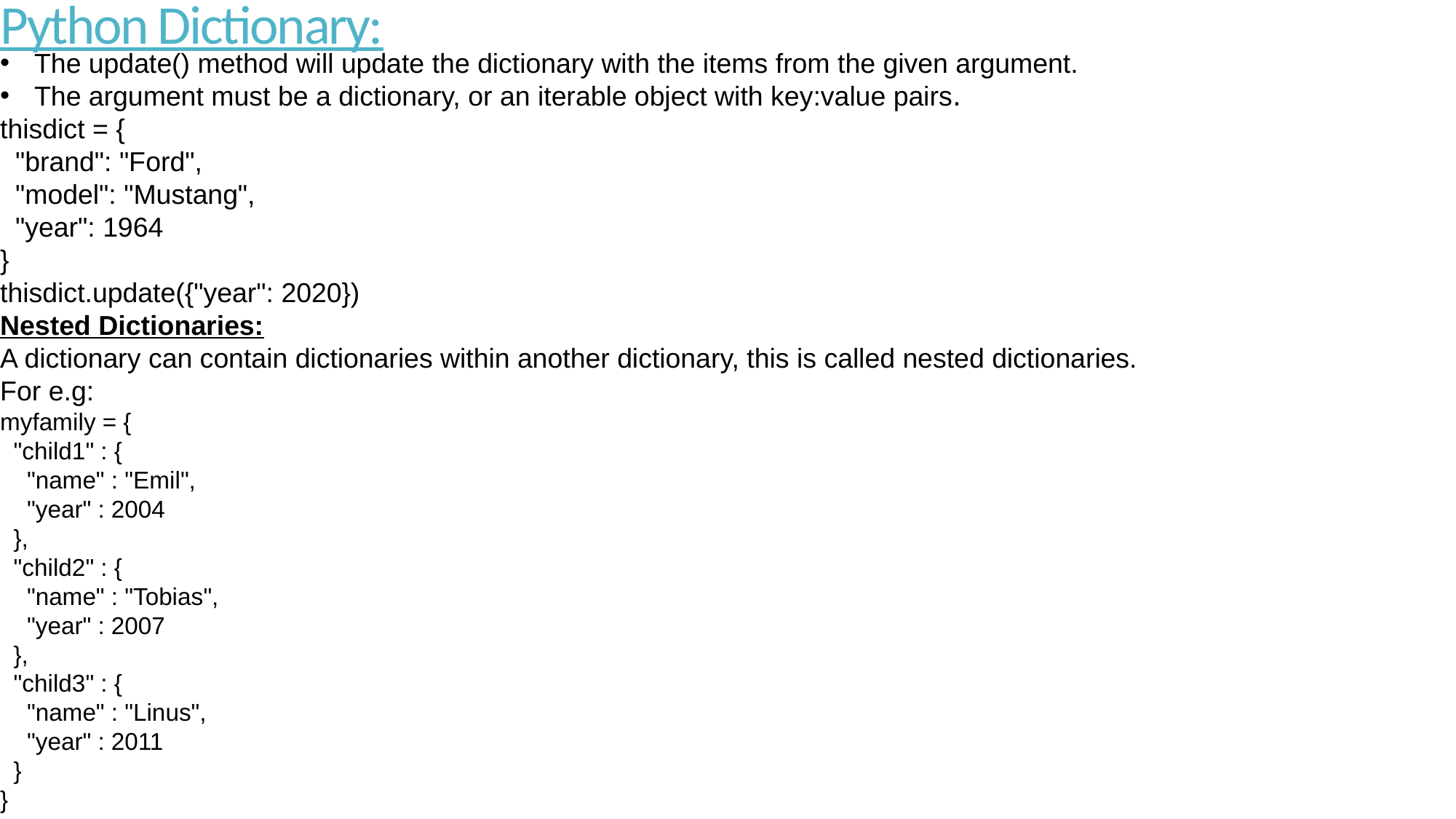

# Python Dictionary:

The update() method will update the dictionary with the items from the given argument.
The argument must be a dictionary, or an iterable object with key:value pairs.
thisdict = {
  "brand": "Ford",
  "model": "Mustang",
  "year": 1964
}
thisdict.update({"year": 2020})
Nested Dictionaries:
A dictionary can contain dictionaries within another dictionary, this is called nested dictionaries.
For e.g:
myfamily = {
  "child1" : {
    "name" : "Emil",
    "year" : 2004
  },
  "child2" : {
    "name" : "Tobias",
    "year" : 2007
  },
  "child3" : {
    "name" : "Linus",
    "year" : 2011
  }
}